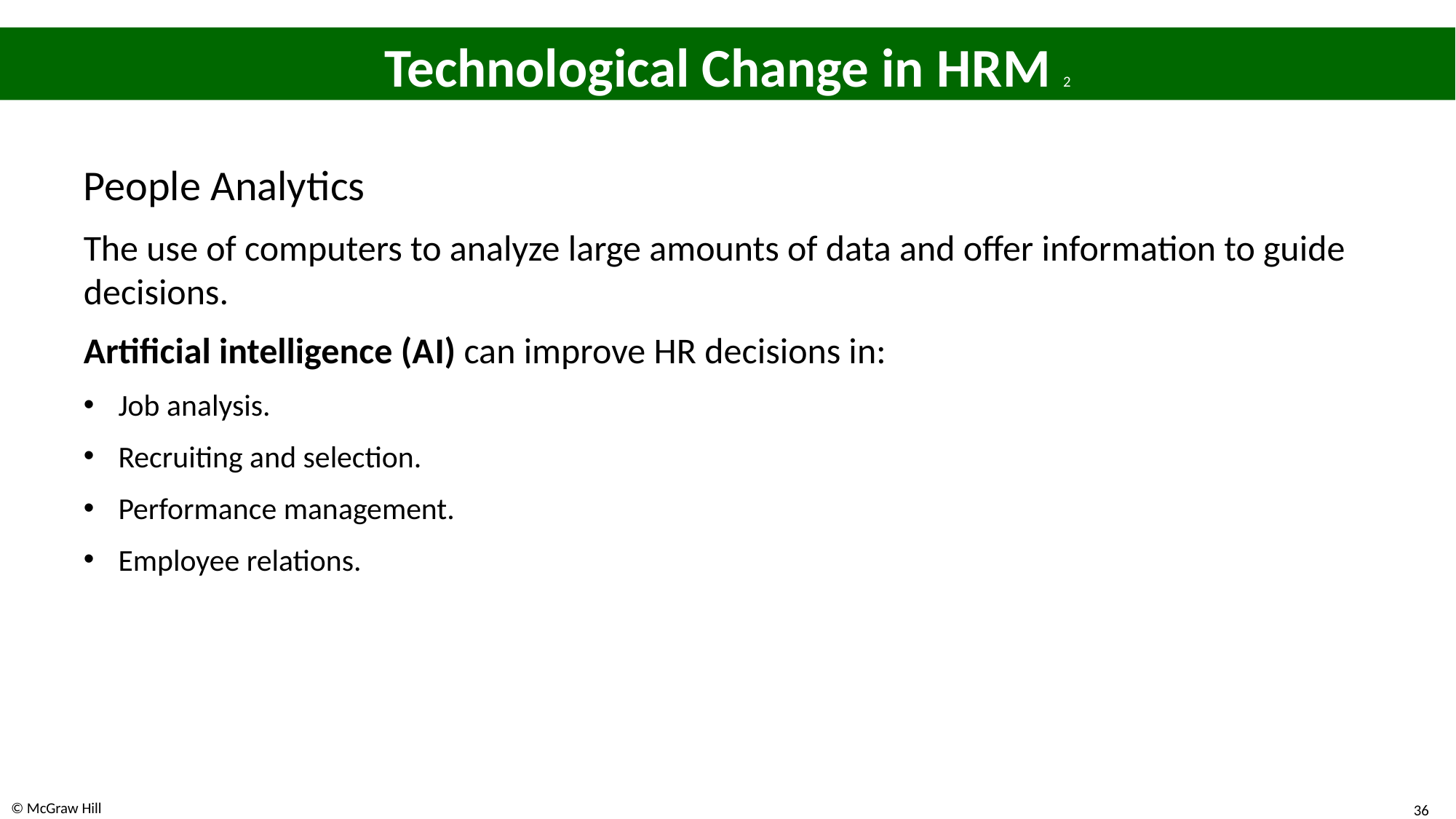

# Technological Change in H R M 2
People Analytics
The use of computers to analyze large amounts of data and offer information to guide decisions.
Artificial intelligence (A I) can improve HR decisions in:
Job analysis.
Recruiting and selection.
Performance management.
Employee relations.